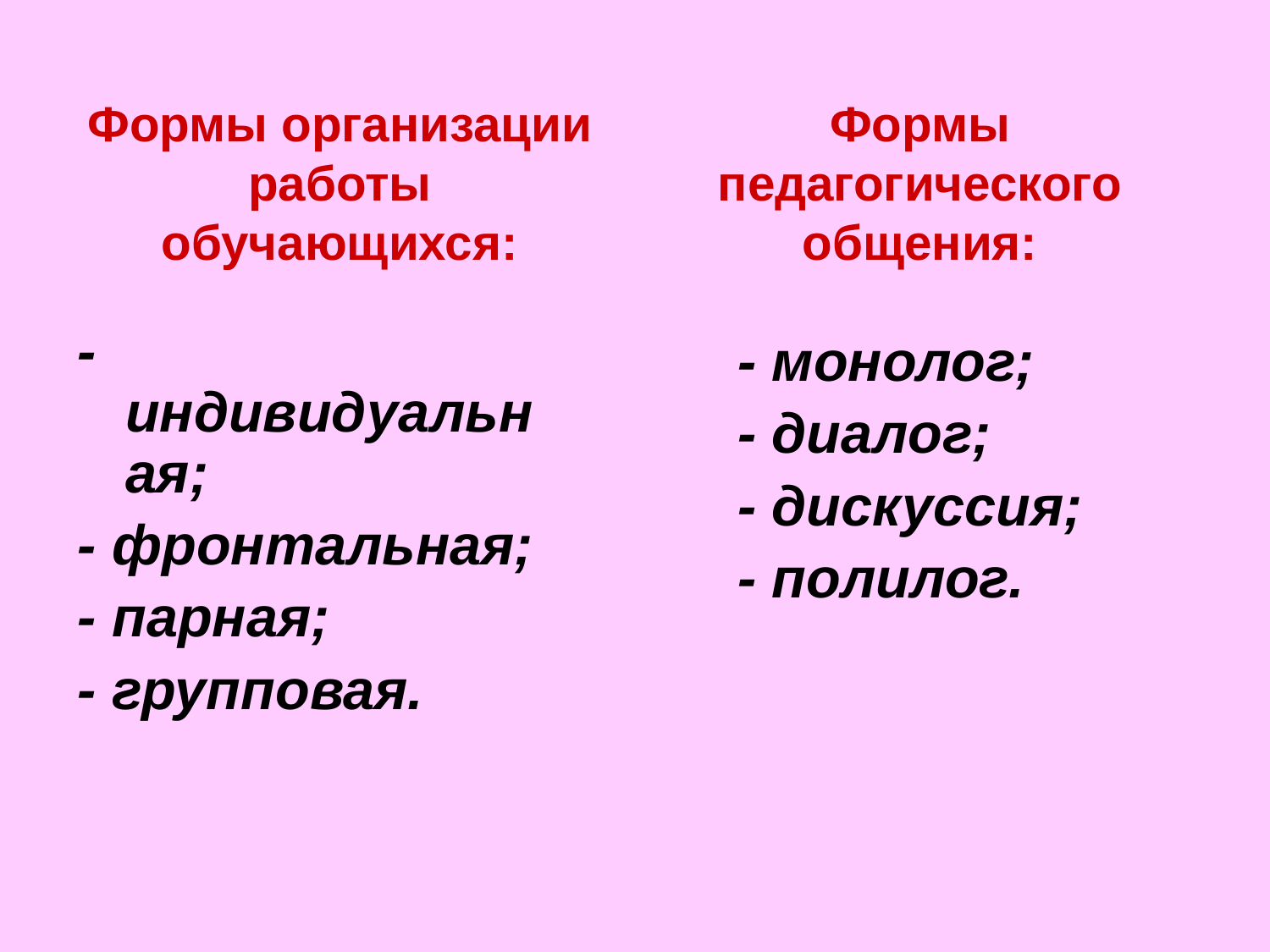

Формы организации работы обучающихся:
Формы педагогического общения:
- индивидуальная;
- фронтальная;
- парная;
- групповая.
- монолог;
- диалог;
- дискуссия;
- полилог.